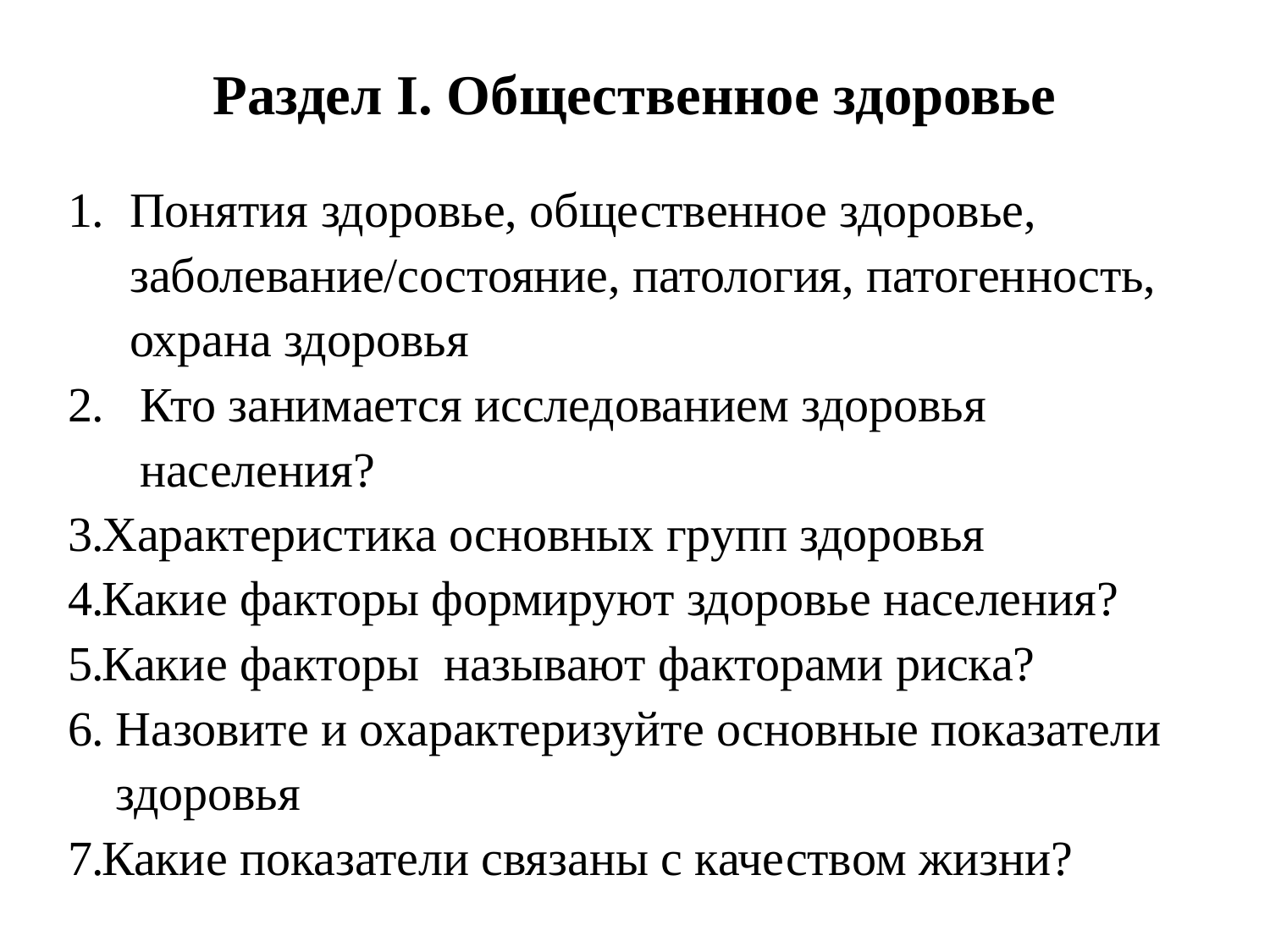

# Раздел I. Общественное здоровье
Понятия здоровье, общественное здоровье, заболевание/состояние, патология, патогенность, охрана здоровья
Кто занимается исследованием здоровья населения?
Характеристика основных групп здоровья
Какие факторы формируют здоровье населения?
Какие факторы  называют факторами риска?
Назовите и охарактеризуйте основные показатели здоровья
Какие показатели связаны с качеством жизни?